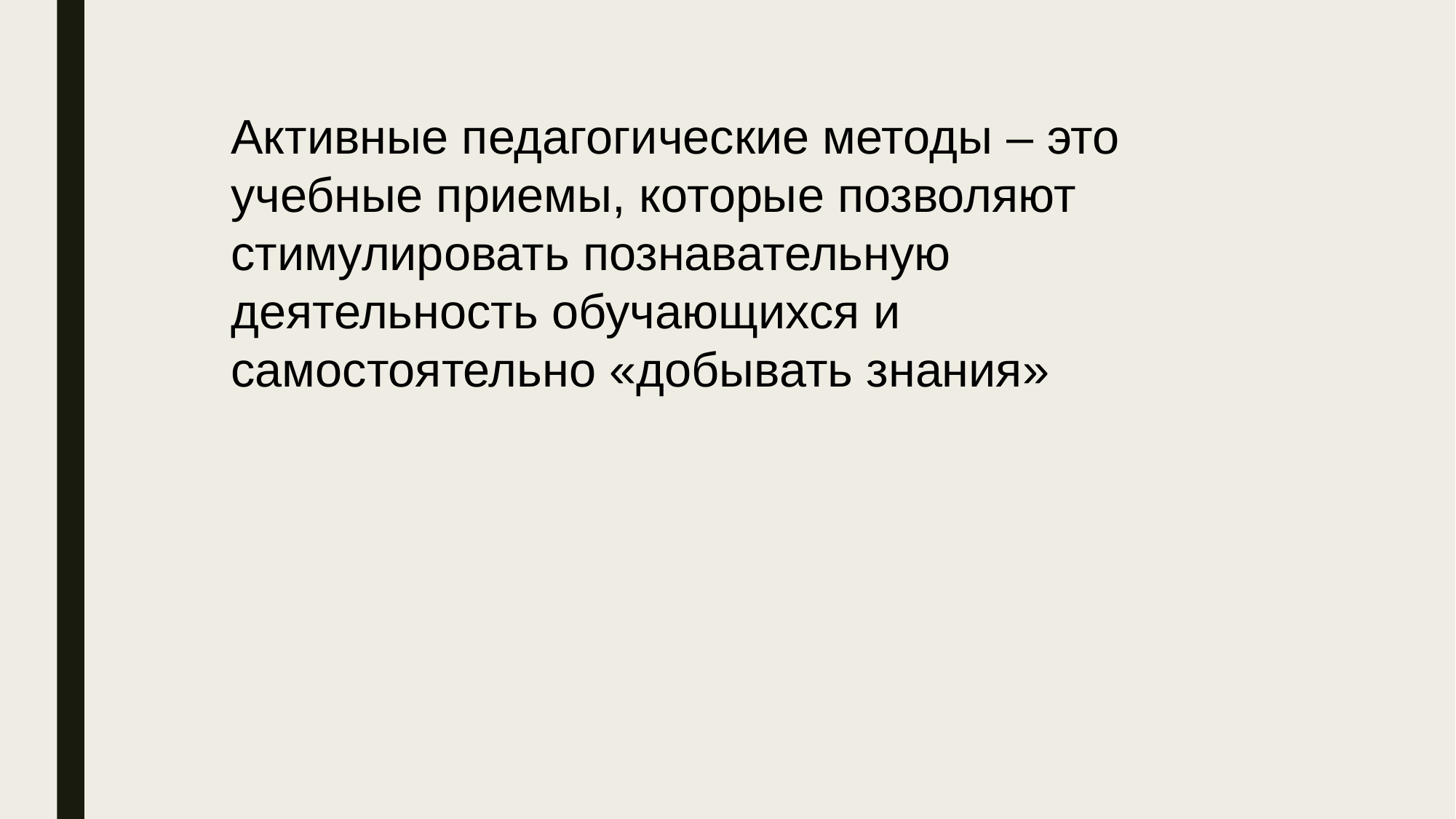

Активные педагогические методы – это учебные приемы, которые позволяют стимулировать познавательную деятельность обучающихся и самостоятельно «добывать знания»